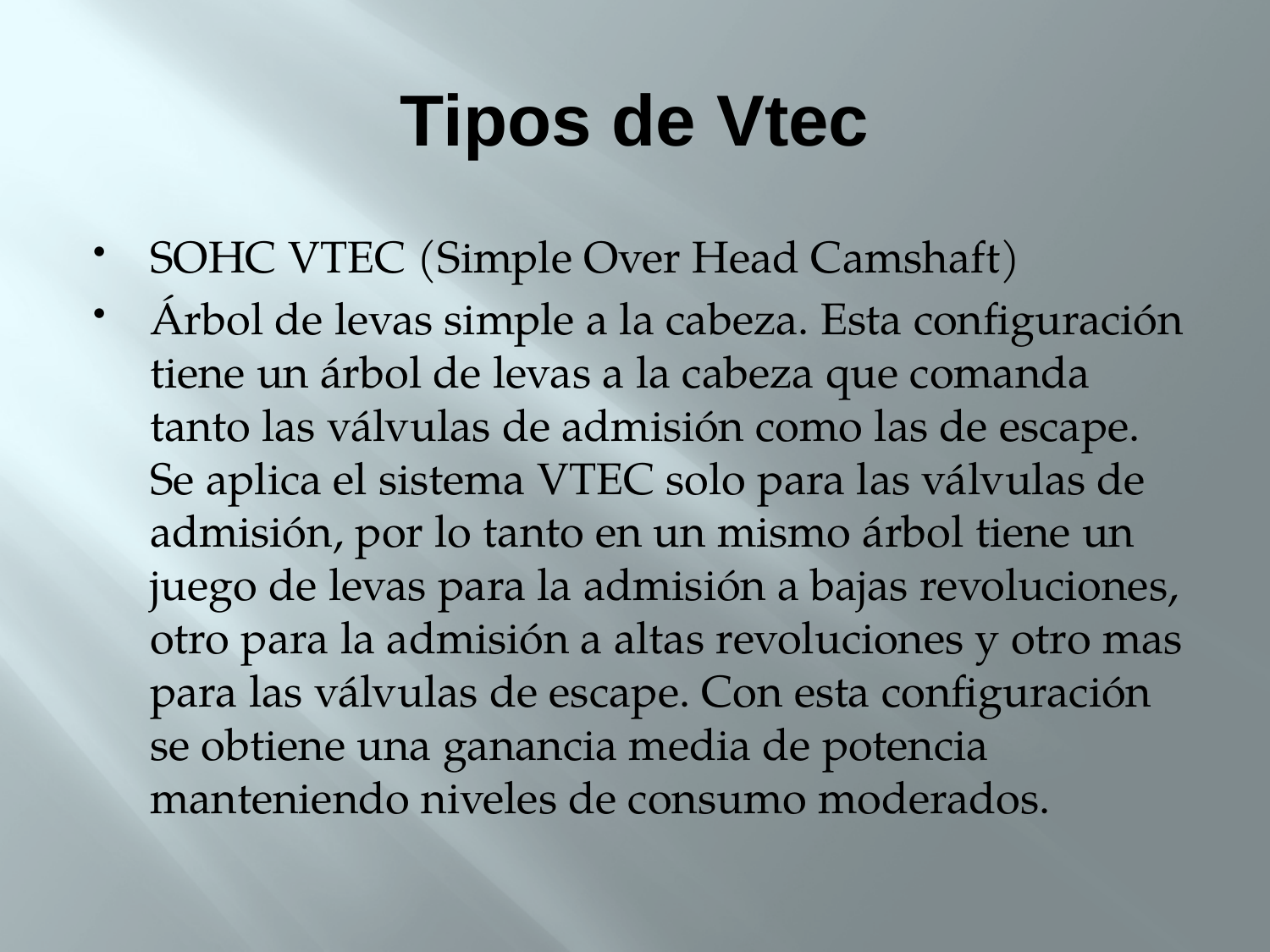

# Tipos de Vtec
SOHC VTEC (Simple Over Head Camshaft)
Árbol de levas simple a la cabeza. Esta configuración tiene un árbol de levas a la cabeza que comanda tanto las válvulas de admisión como las de escape. Se aplica el sistema VTEC solo para las válvulas de admisión, por lo tanto en un mismo árbol tiene un juego de levas para la admisión a bajas revoluciones, otro para la admisión a altas revoluciones y otro mas para las válvulas de escape. Con esta configuración se obtiene una ganancia media de potencia manteniendo niveles de consumo moderados.